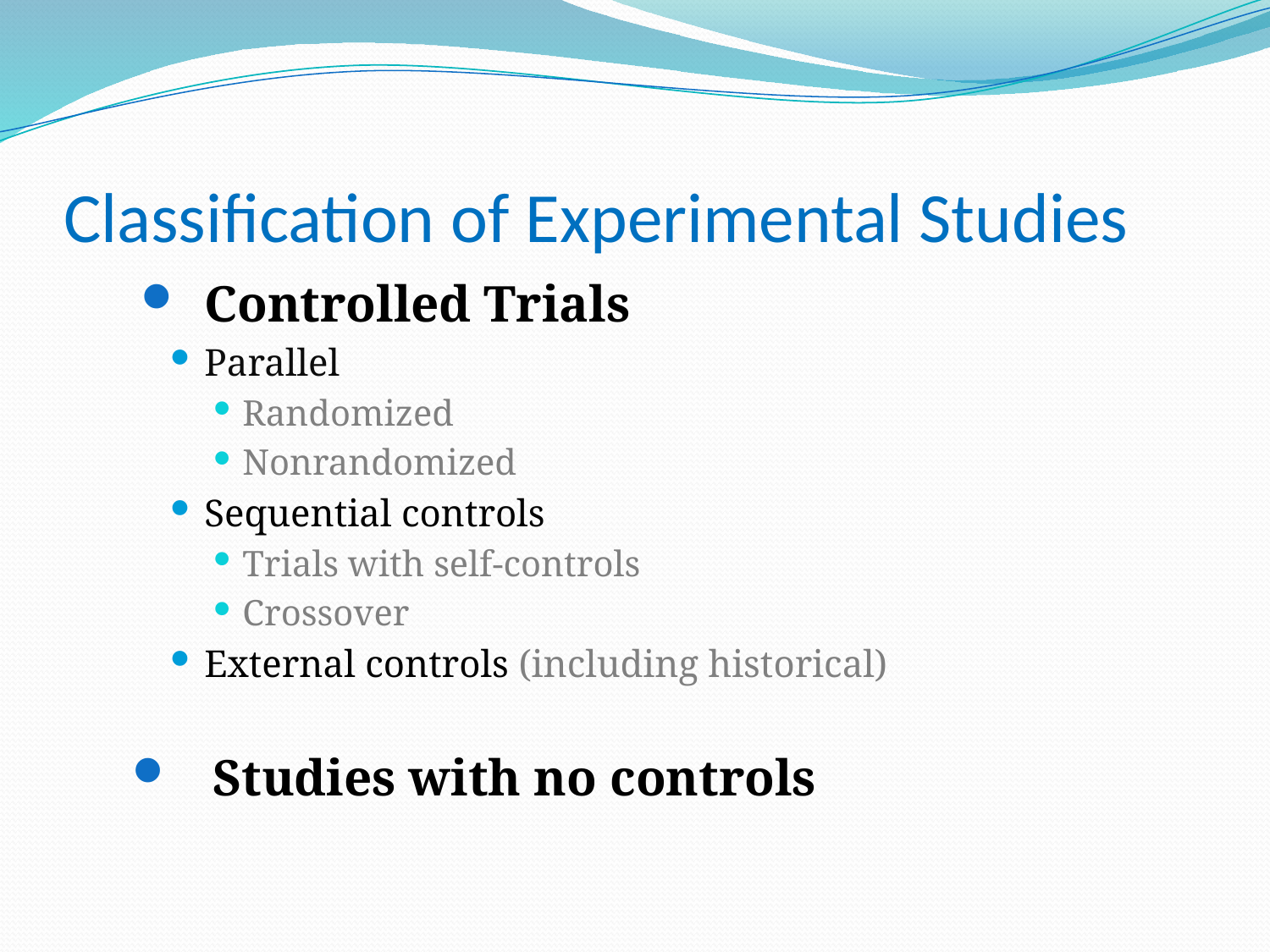

# Classification of Experimental Studies
Controlled Trials
Parallel
Randomized
Nonrandomized
Sequential controls
Trials with self-controls
Crossover
External controls (including historical)

   Studies with no controls